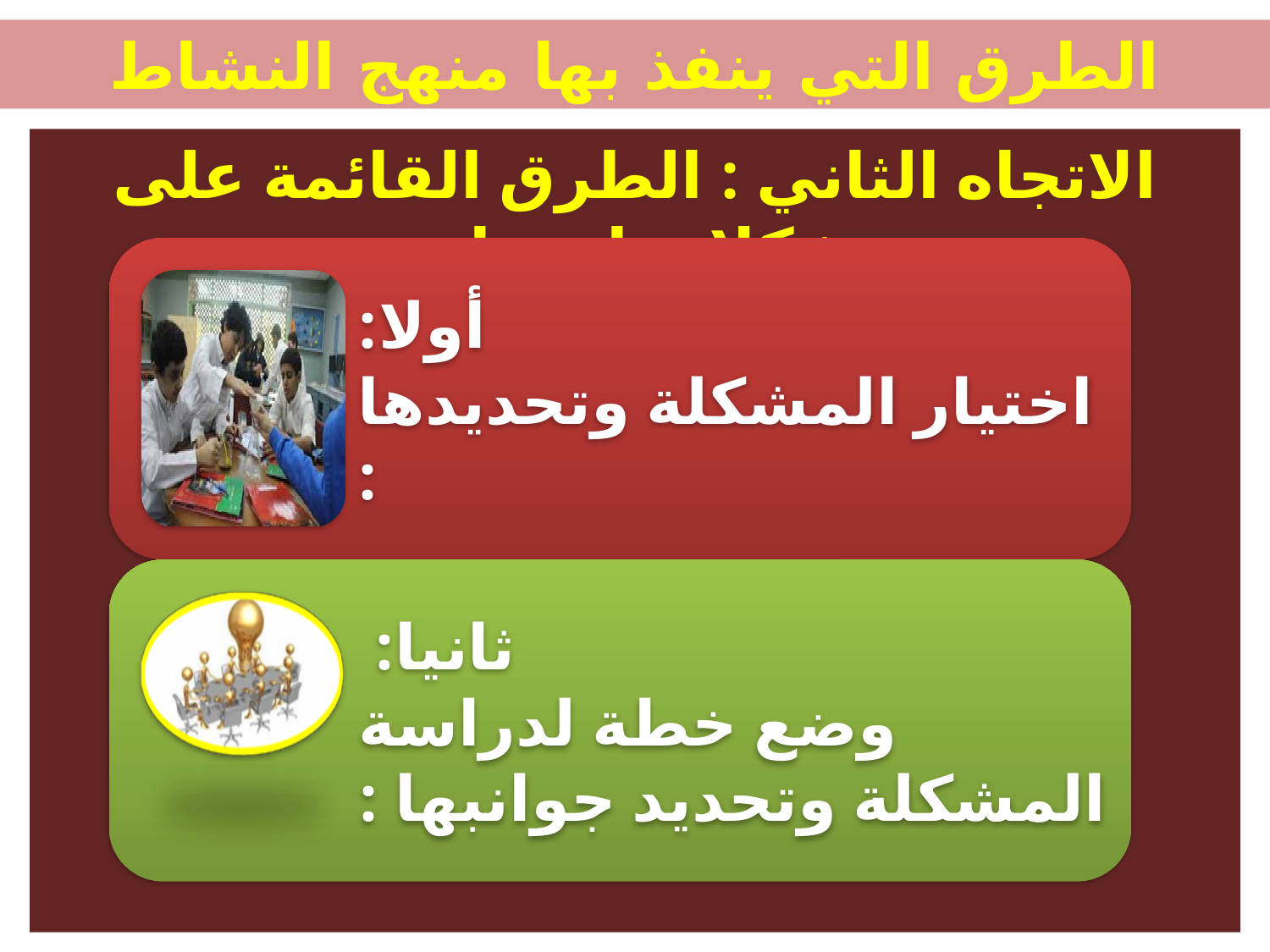

الطرق التي ينفذ بها منهج النشاط
الاتجاه الثاني : الطرق القائمة على مشكلات اجتماعية :

 اختيار المشكلة وتحديدها :
ثانيا:
وضع خطة لدراسة المشكلة وتحديد جوانبها :